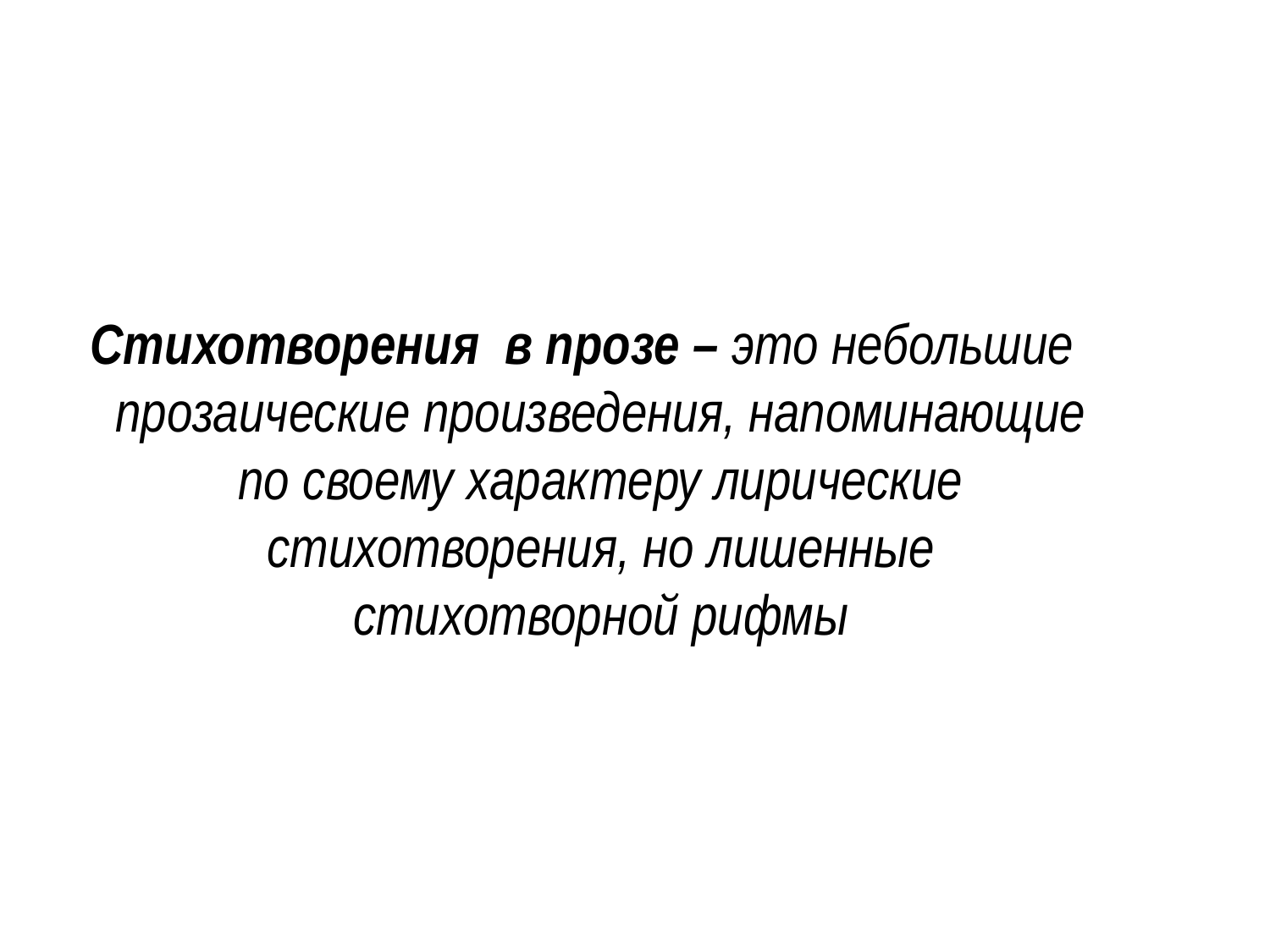

#

Стихотворения  в прозе – это небольшие прозаические произведения, напоминающие по своему характеру лирические стихотворения, но лишенные стихотворной рифмы